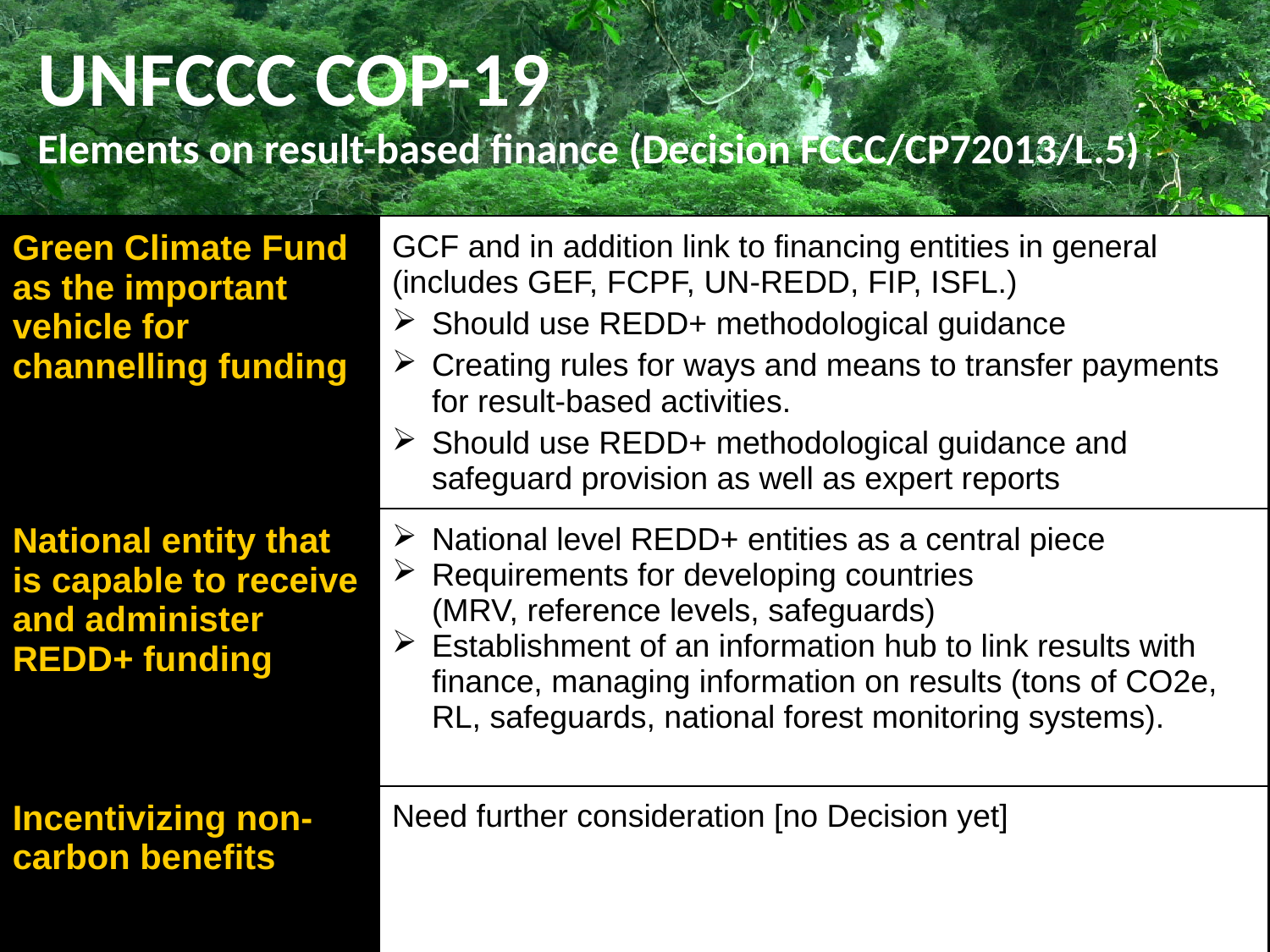

UNFCCC COP-19
Elements on result-based finance (Decision FCCC/CP72013/L.5)
| Green Climate Fund as the important vehicle for channelling funding | GCF and in addition link to financing entities in general (includes GEF, FCPF, UN-REDD, FIP, ISFL.) Should use REDD+ methodological guidance Creating rules for ways and means to transfer payments for result-based activities. Should use REDD+ methodological guidance and safeguard provision as well as expert reports |
| --- | --- |
| National entity that is capable to receive and administer REDD+ funding | National level REDD+ entities as a central piece Requirements for developing countries (MRV, reference levels, safeguards) Establishment of an information hub to link results with finance, managing information on results (tons of CO2e, RL, safeguards, national forest monitoring systems). |
| Incentivizing non-carbon benefits | Need further consideration [no Decision yet] |